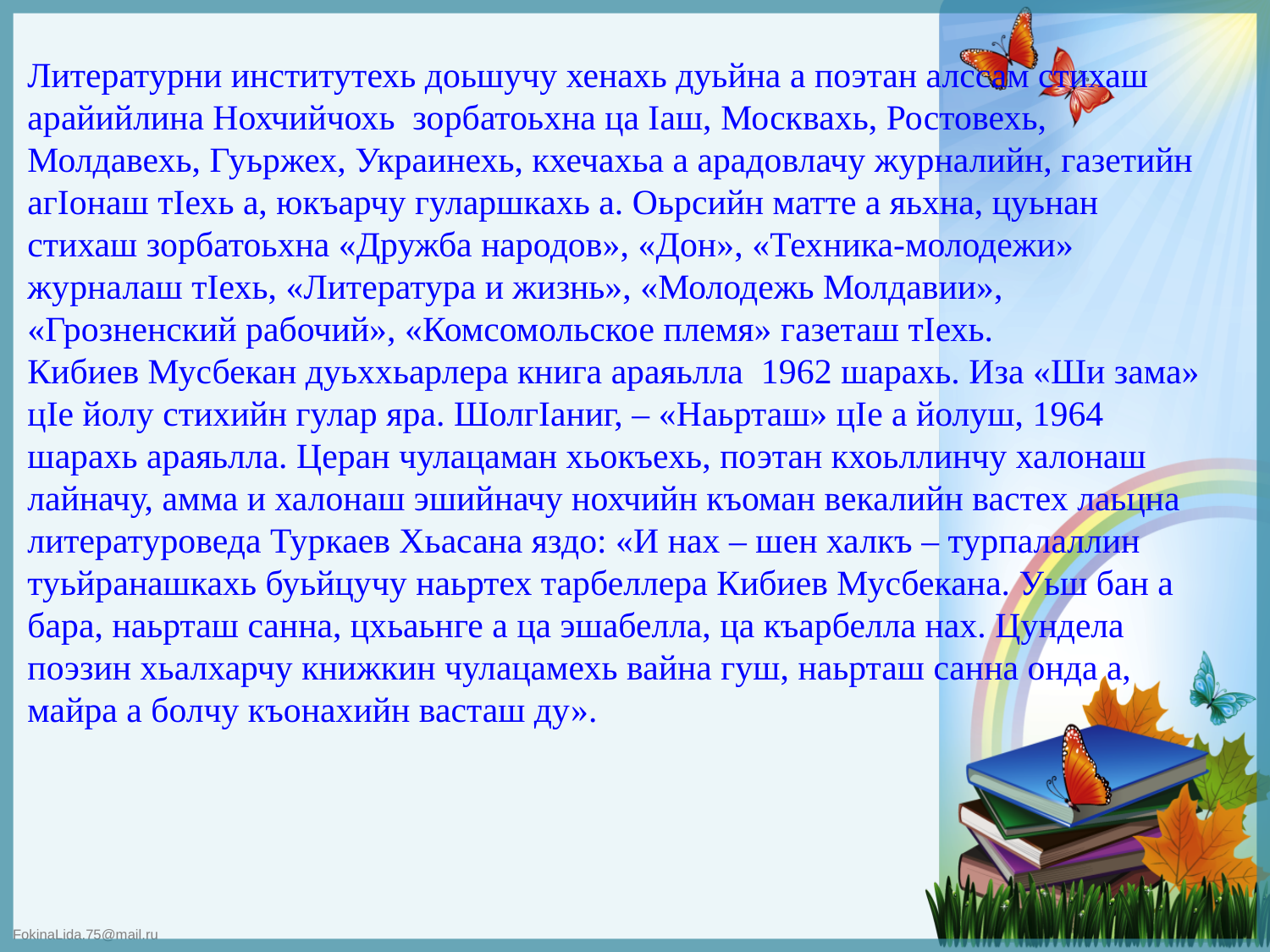

Литературни институтехь доьшучу хенахь дуьйна а поэтан алссам стихаш арайийлина Нохчийчохь  зорбатоьхна ца Iаш, Москвахь, Ростовехь, Молдавехь, Гуьржех, Украинехь, кхечахьа а арадовлачу журналийн, газетийн агIонаш тIехь а, юкъарчу гуларшкахь а. Оьрсийн матте а яьхна, цуьнан стихаш зорбатоьхна «Дружба народов», «Дон», «Техника-молодежи» журналаш тIехь, «Литература и жизнь», «Молодежь Молдавии», «Грозненский рабочий», «Комсомольское племя» газеташ тIехь.
Кибиев Мусбекан дуьххьарлера книга араяьлла  1962 шарахь. Иза «Ши зама» цIе йолу стихийн гулар яра. ШолгIаниг, – «Наьрташ» цIе а йолуш, 1964 шарахь араяьлла. Церан чулацаман хьокъехь, поэтан кхоьллинчу халонаш лайначу, амма и халонаш эшийначу нохчийн къоман векалийн вастех лаьцна литературоведа Туркаев Хьасана яздо: «И нах – шен халкъ – турпалаллин туьйранашкахь буьйцучу наьртех тарбеллера Кибиев Мусбекана. Уьш бан а бара, наьрташ санна, цхьаьнге а ца эшабелла, ца къарбелла нах. Цундела поэзин хьалхарчу книжкин чулацамехь вайна гуш, наьрташ санна онда а, майра а болчу къонахийн васташ ду».